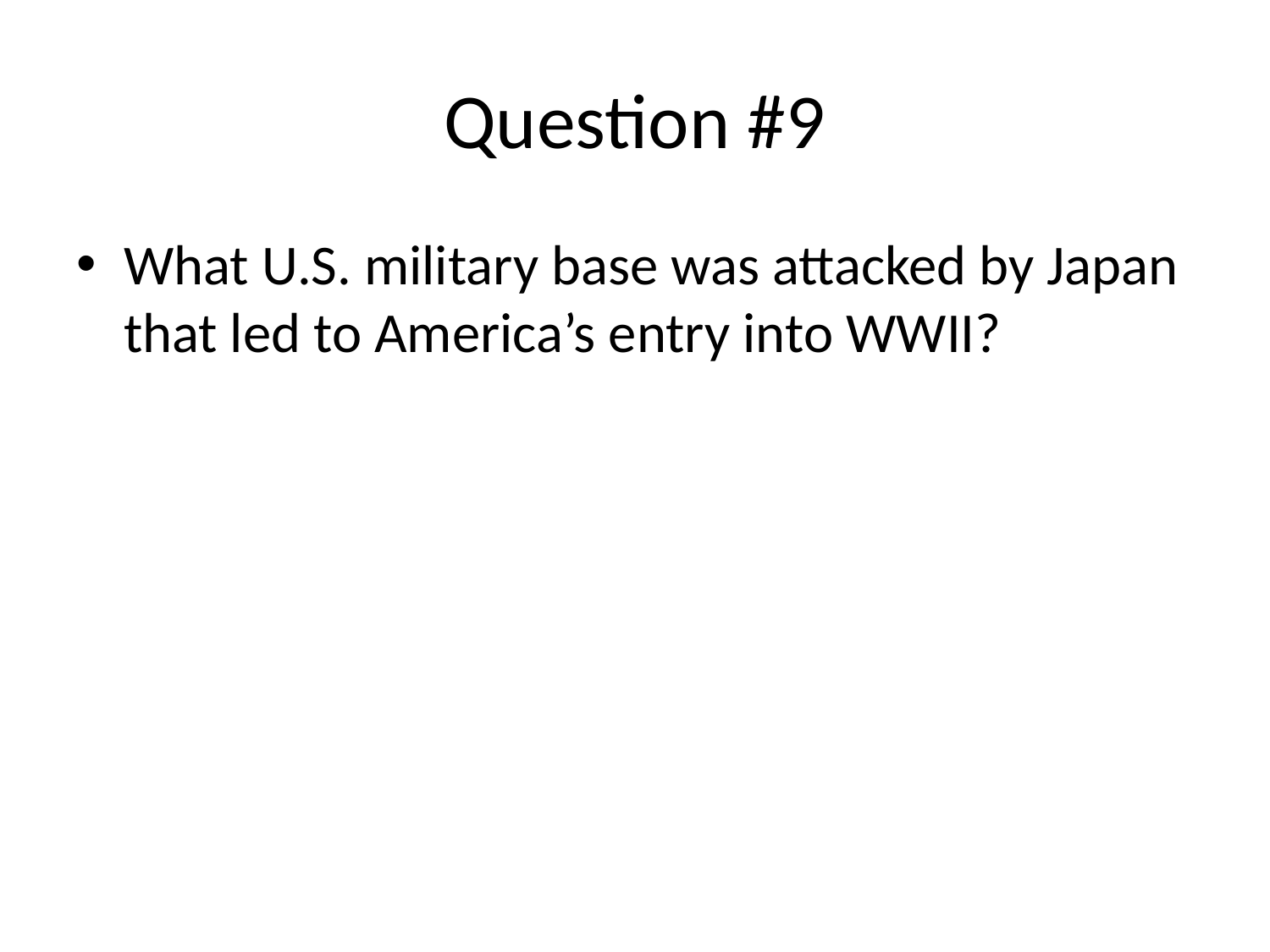

# Question #9
What U.S. military base was attacked by Japan that led to America’s entry into WWII?